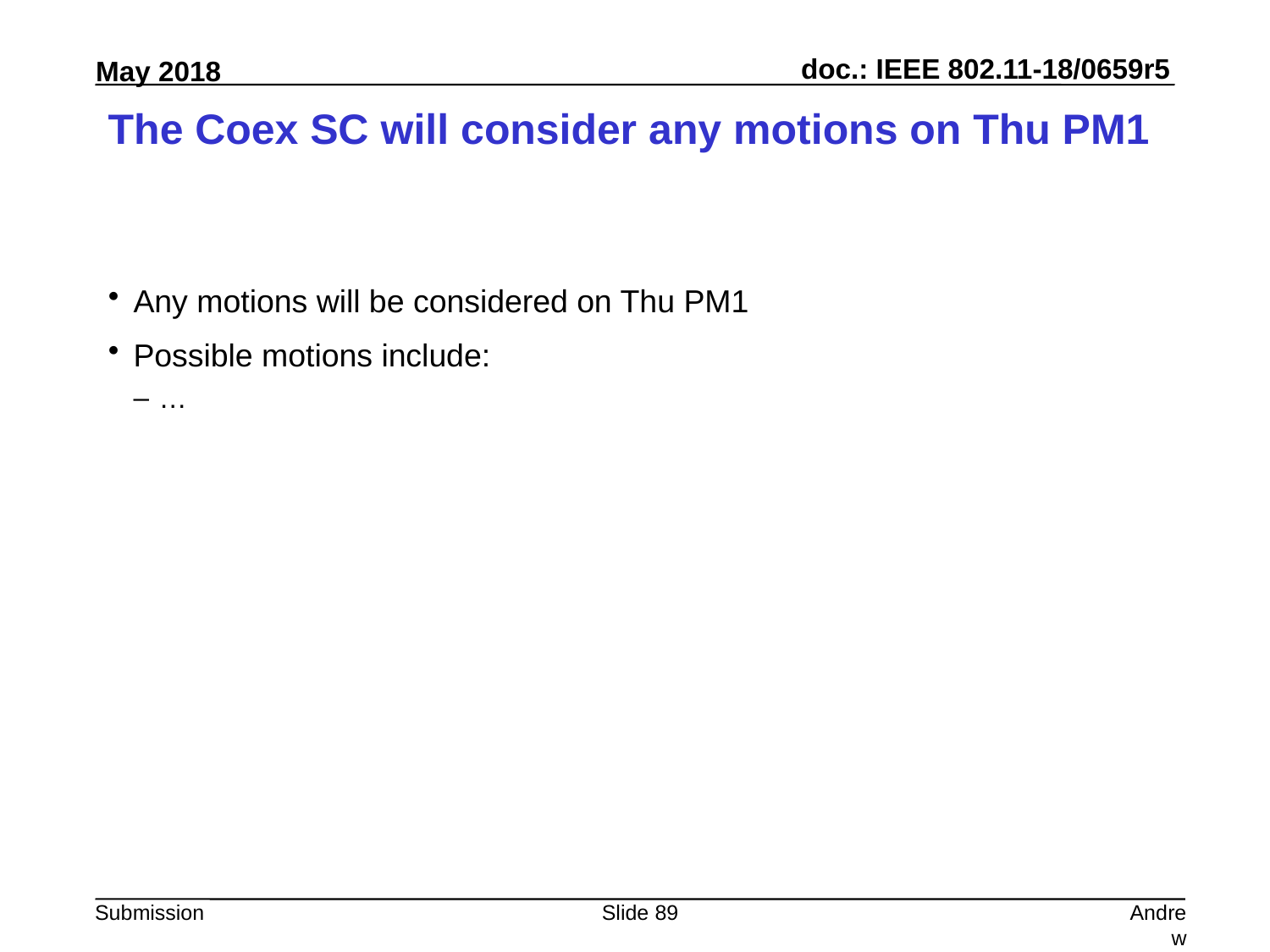

# The Coex SC will consider any motions on Thu PM1
Any motions will be considered on Thu PM1
Possible motions include:
…
Slide 89
Andrew Myles, Cisco